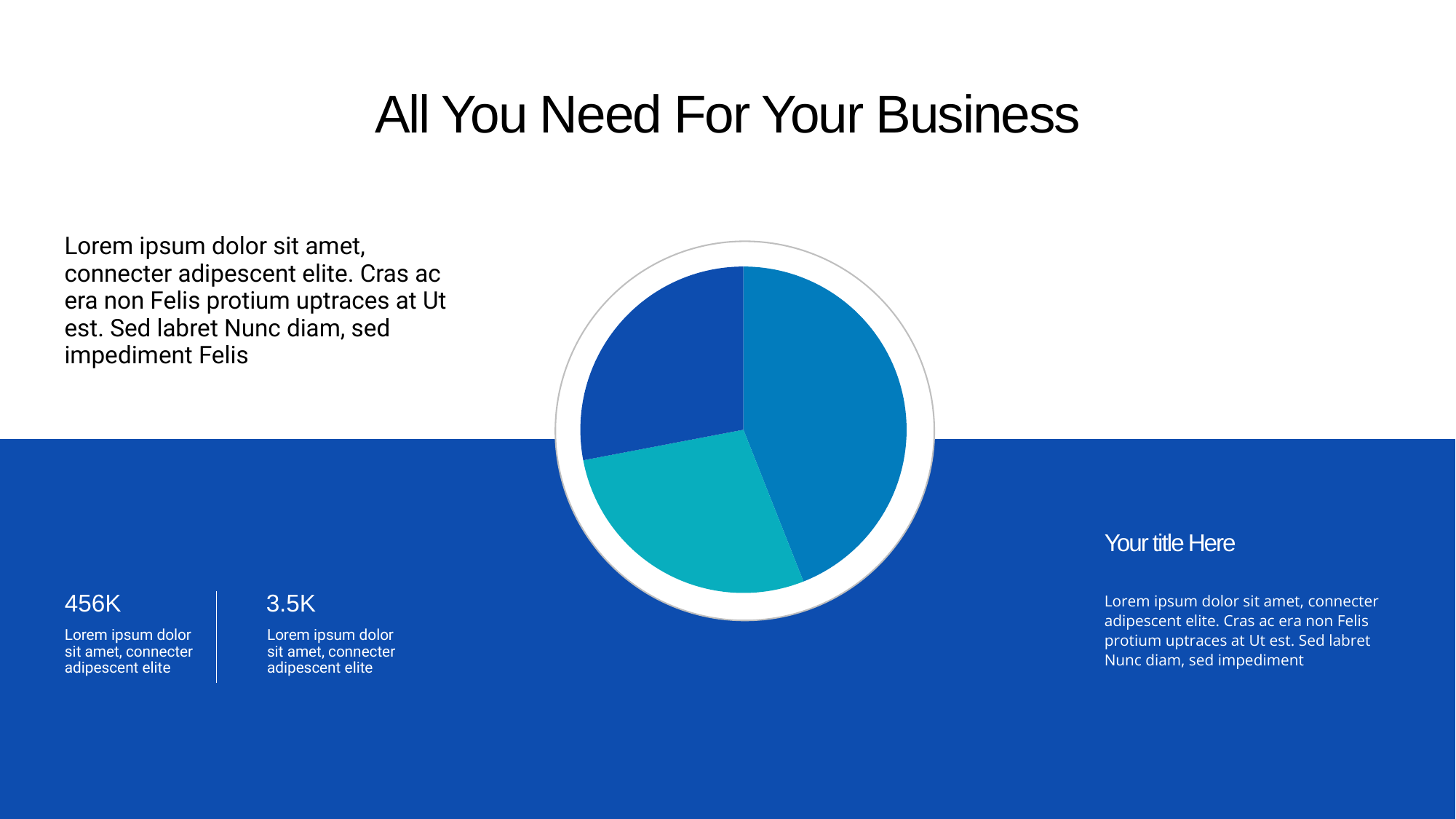

All You Need For Your Business
Lorem ipsum dolor sit amet, connecter adipescent elite. Cras ac era non Felis protium uptraces at Ut est. Sed labret Nunc diam, sed impediment Felis

### Chart

| Category | Sales |
|---|---|
| 1st Qtr | 5.5 |
| 2nd Qtr | None |
| 3rd Qtr | 3.5 |
| 4th Qtr | 3.5 |
Your title Here
Lorem ipsum dolor sit amet, connecter adipescent elite. Cras ac era non Felis protium uptraces at Ut est. Sed labret Nunc diam, sed impediment
456K
3.5K
Lorem ipsum dolor sit amet, connecter adipescent elite
Lorem ipsum dolor sit amet, connecter adipescent elite